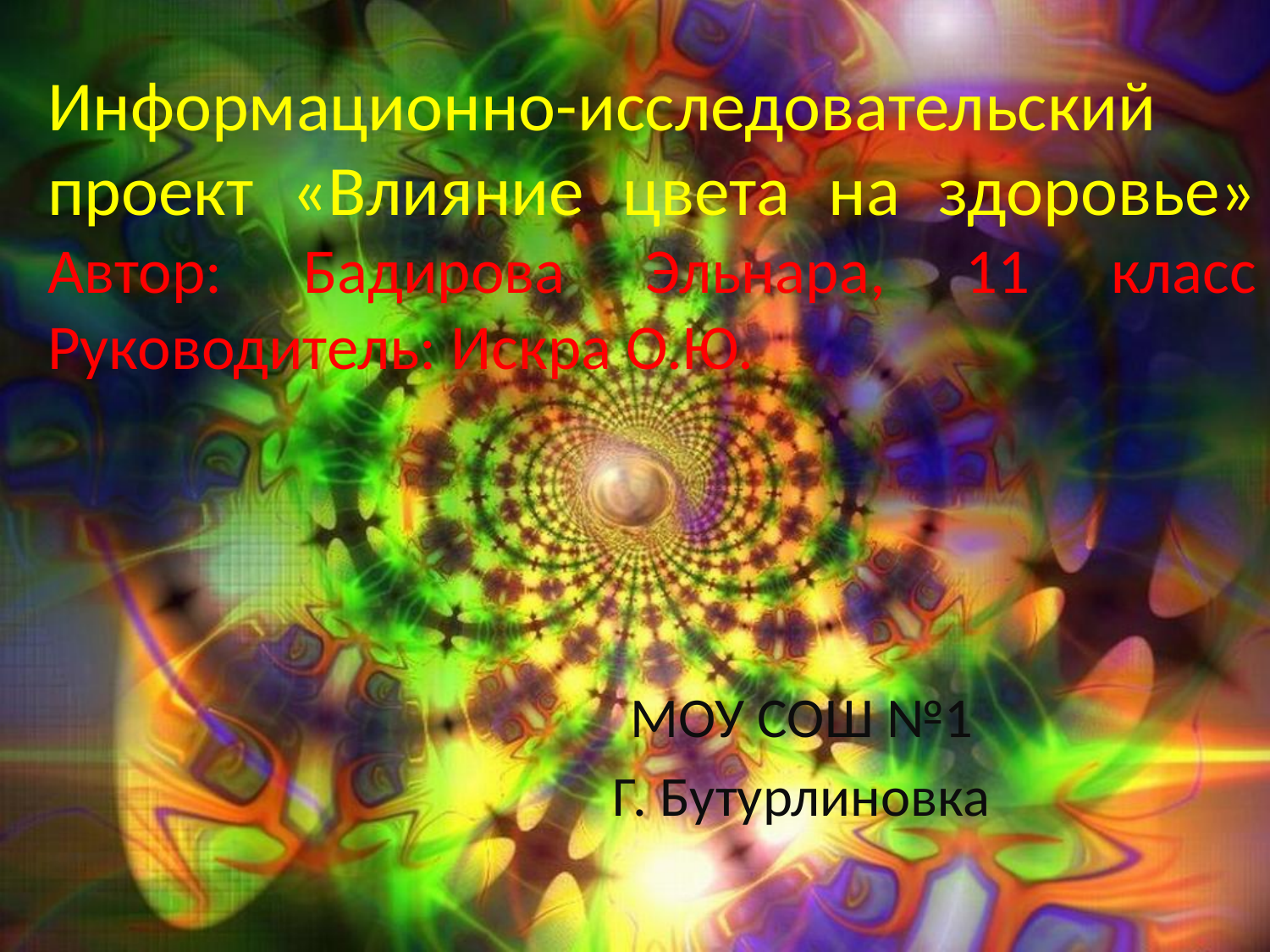

# Информационно-исследовательский проект «Влияние цвета на здоровье» Автор: Бадирова Эльнара, 11 класс Руководитель: Искра О.Ю.
МОУ СОШ №1
Г. Бутурлиновка